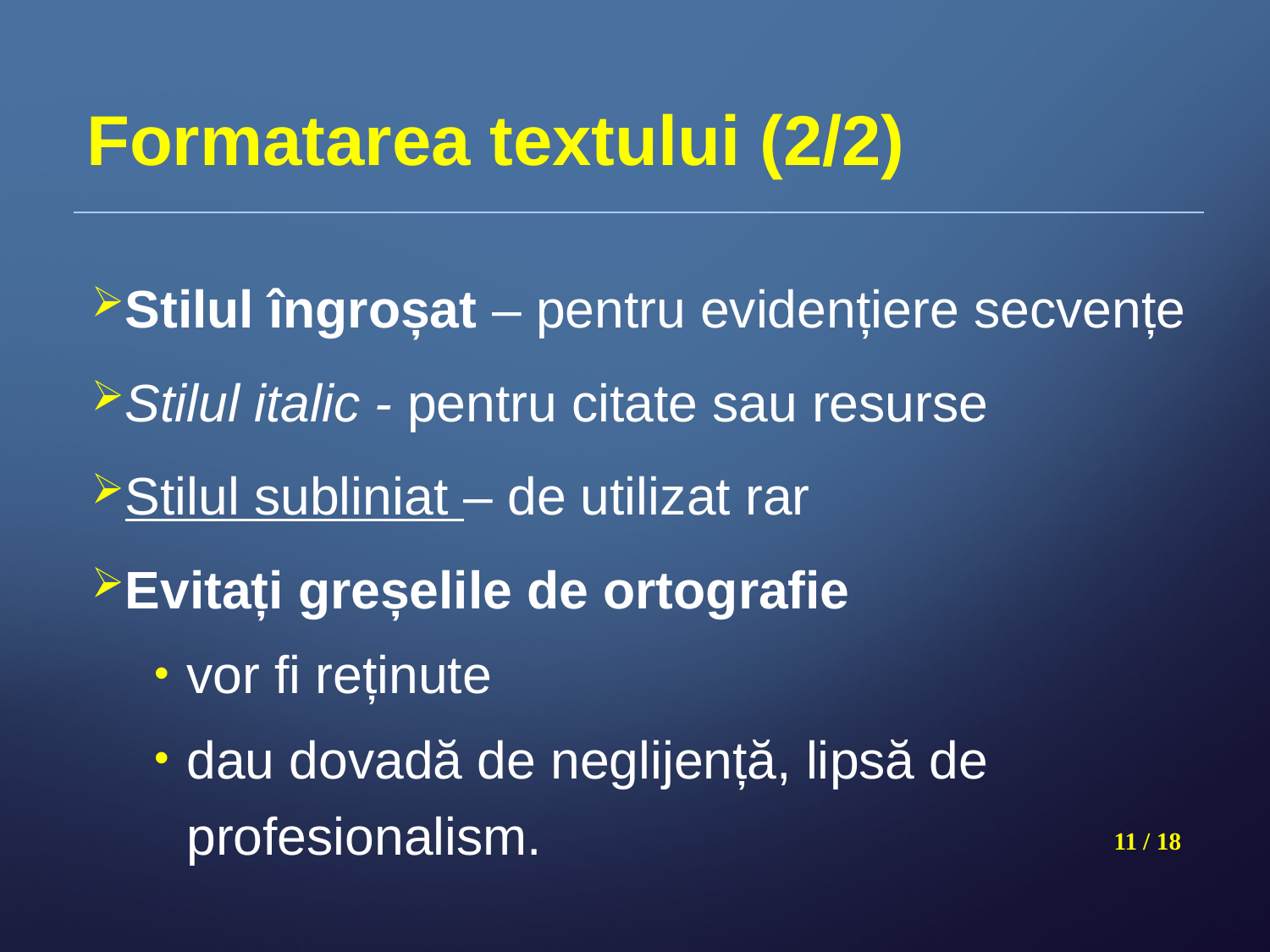

# Formatarea textului (2/2)
Stilul îngroșat – pentru evidențiere secvențe
Stilul italic - pentru citate sau resurse
Stilul subliniat – de utilizat rar
Evitați greșelile de ortografie
vor fi reținute
dau dovadă de neglijență, lipsă de profesionalism.

11 / 18